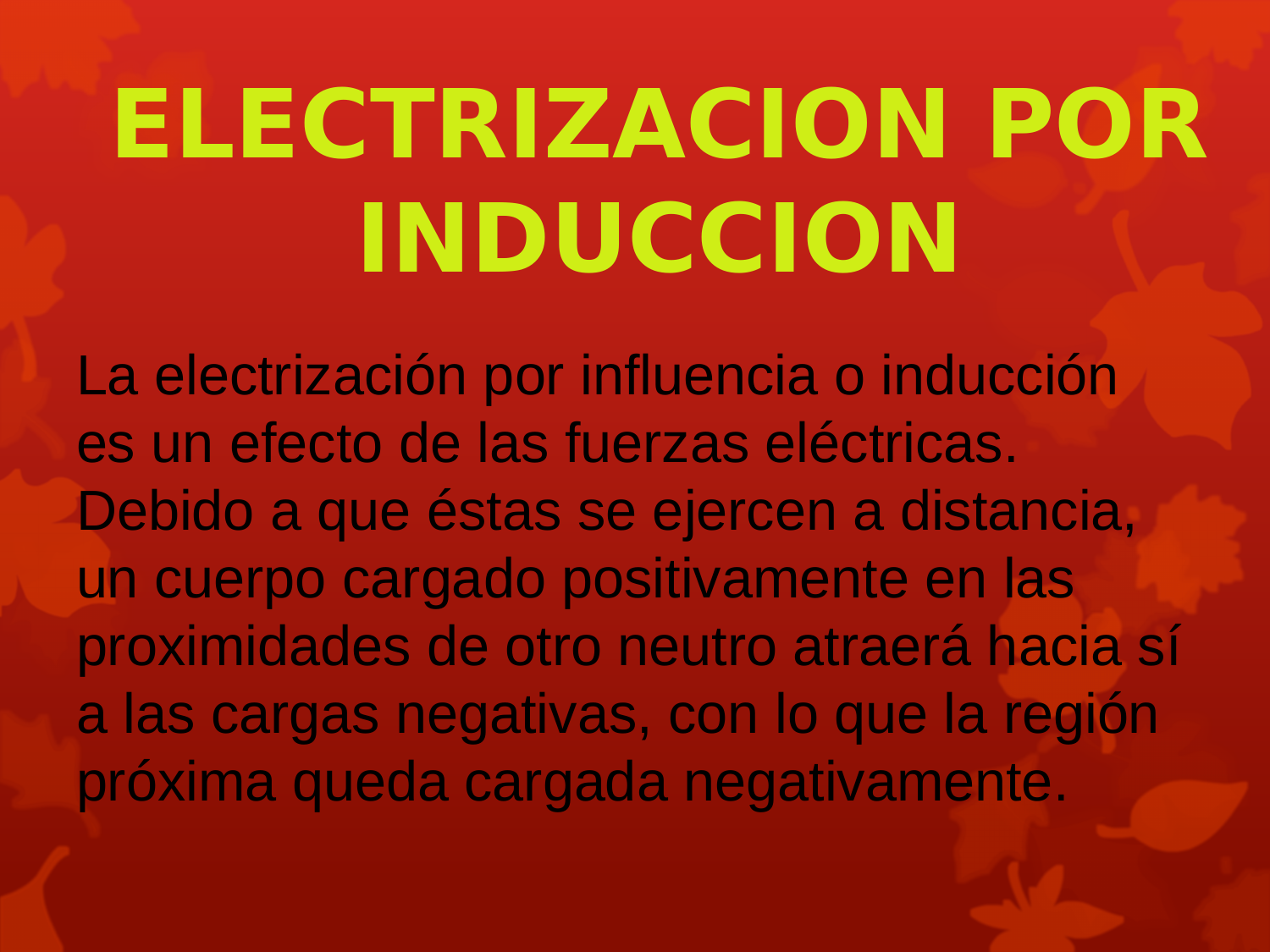

ELECTRIZACION POR INDUCCION
La electrización por influencia o inducción es un efecto de las fuerzas eléctricas. Debido a que éstas se ejercen a distancia, un cuerpo cargado positivamente en las proximidades de otro neutro atraerá hacia sí a las cargas negativas, con lo que la región próxima queda cargada negativamente.